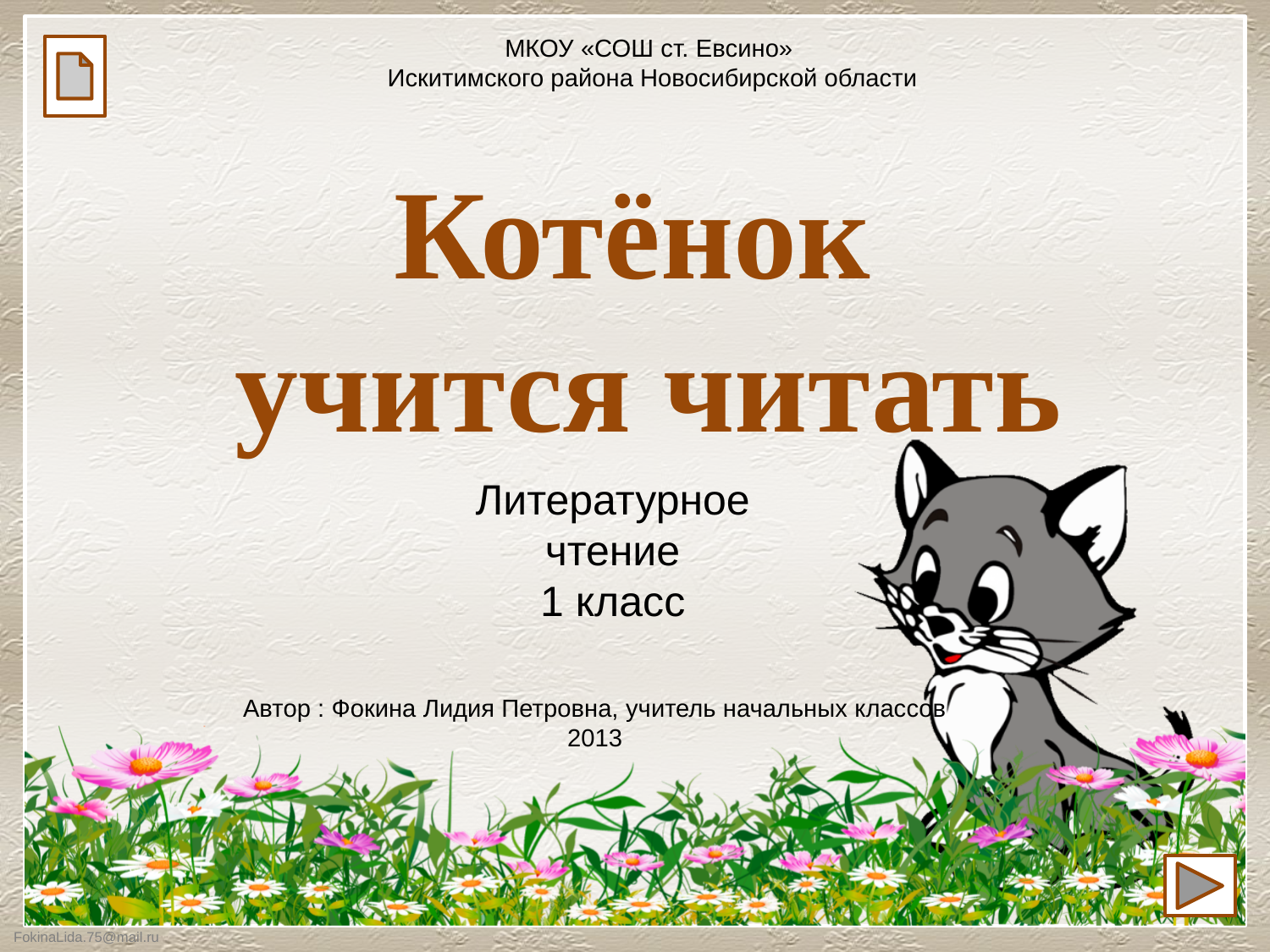

МКОУ «СОШ ст. Евсино»
Искитимского района Новосибирской области

Котёнок
 учится читать
Литературное чтение
1 класс
Автор : Фокина Лидия Петровна, учитель начальных классов
2013